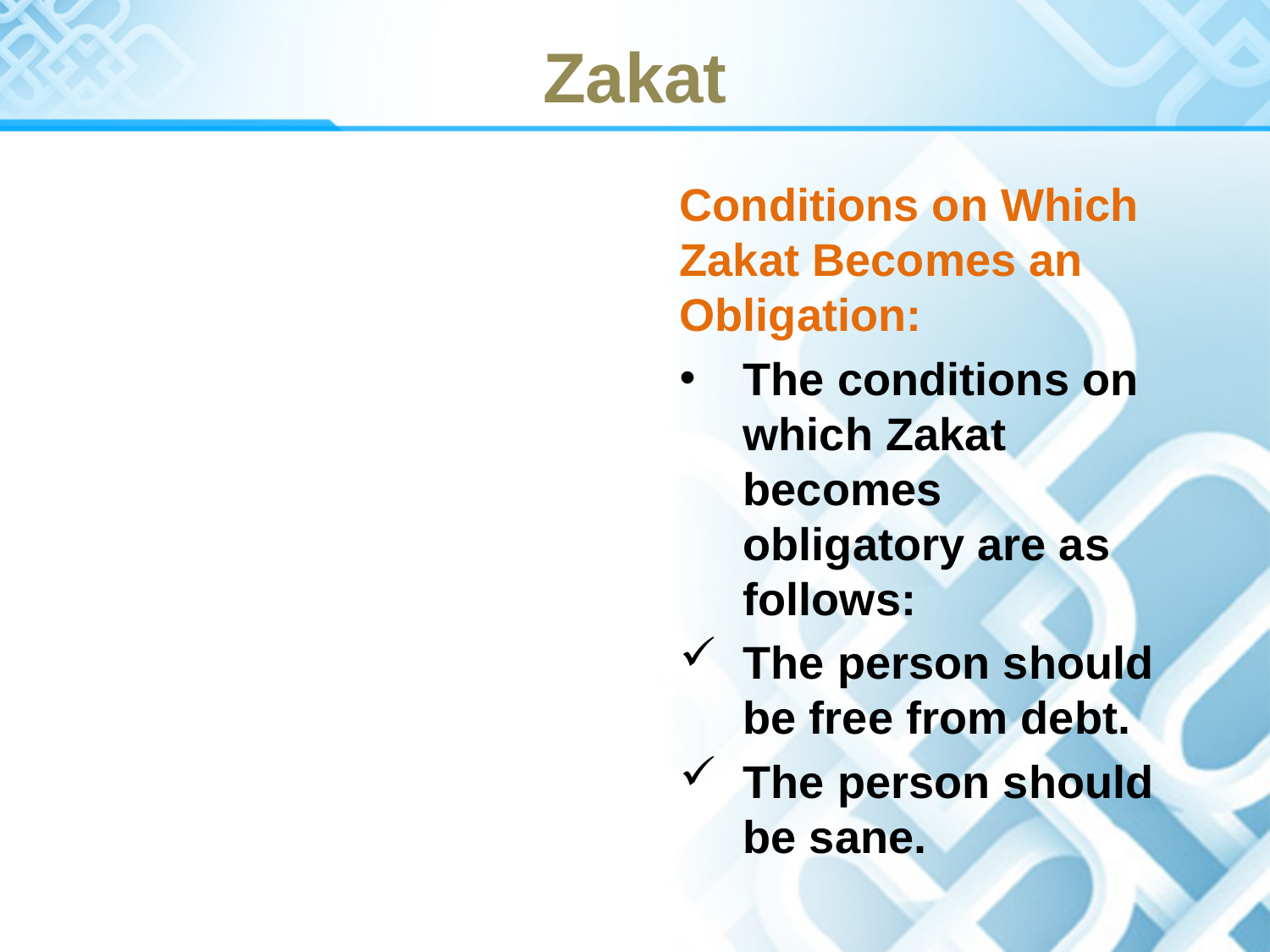

Zakat
Conditions on Which Zakat Becomes an Obligation:
The conditions on which Zakat becomes obligatory are as follows:
The person should be free from debt.
The person should be sane.